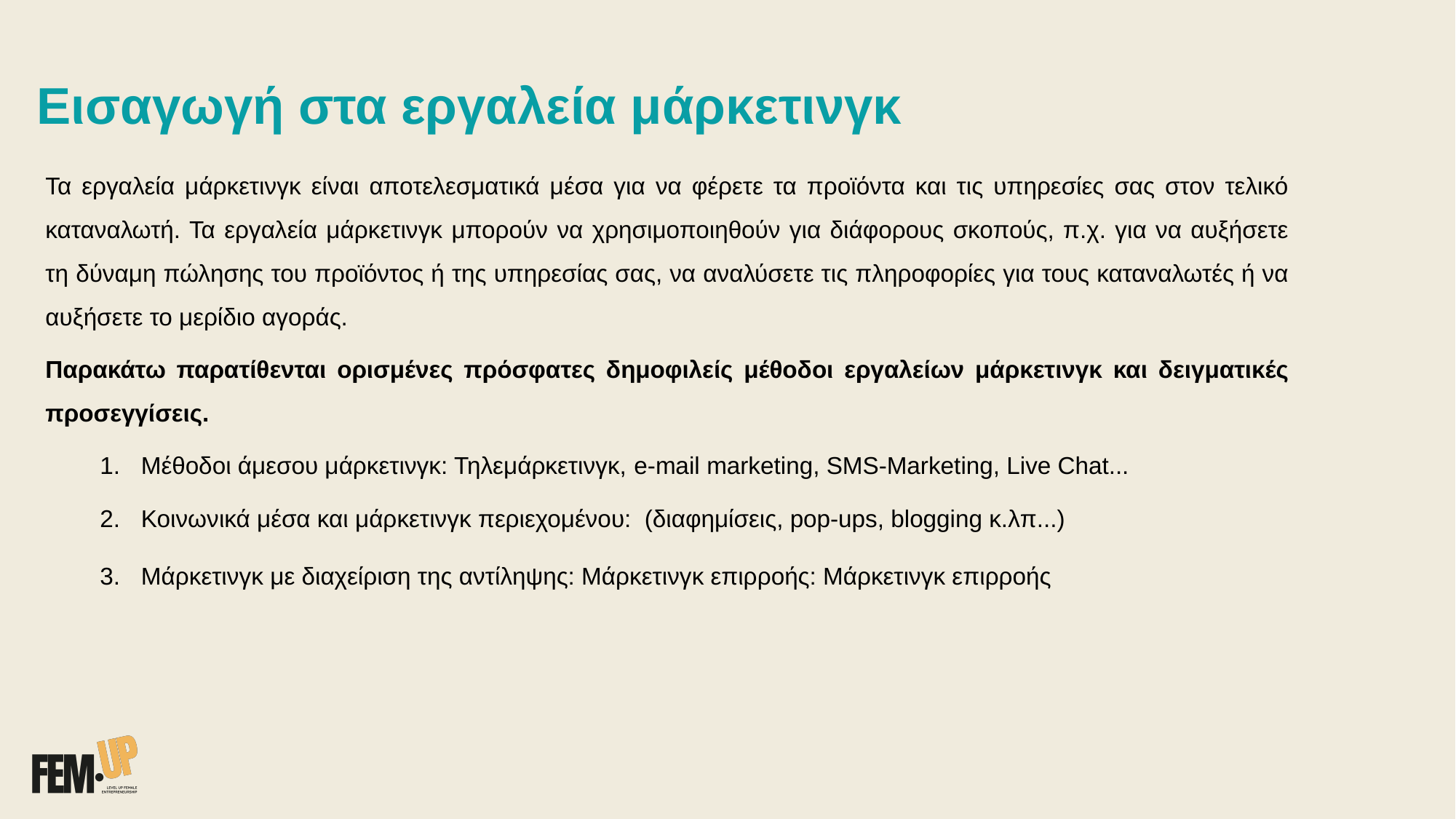

Εισαγωγή στα εργαλεία μάρκετινγκ​
Τα εργαλεία μάρκετινγκ είναι αποτελεσματικά μέσα για να φέρετε τα προϊόντα και τις υπηρεσίες σας στον τελικό καταναλωτή. Τα εργαλεία μάρκετινγκ μπορούν να χρησιμοποιηθούν για διάφορους σκοπούς, π.χ. για να αυξήσετε τη δύναμη πώλησης του προϊόντος ή της υπηρεσίας σας, να αναλύσετε τις πληροφορίες για τους καταναλωτές ή να αυξήσετε το μερίδιο αγοράς.
​Παρακάτω παρατίθενται ορισμένες πρόσφατες δημοφιλείς μέθοδοι εργαλείων μάρκετινγκ και δειγματικές προσεγγίσεις.
​Μέθοδοι άμεσου μάρκετινγκ: Τηλεμάρκετινγκ, e-mail marketing, SMS-Marketing, Live Chat...
Κοινωνικά μέσα και μάρκετινγκ περιεχομένου:  (διαφημίσεις, pop-ups, blogging κ.λπ...)
Μάρκετινγκ με διαχείριση της αντίληψης: Μάρκετινγκ επιρροής: Μάρκετινγκ επιρροής​